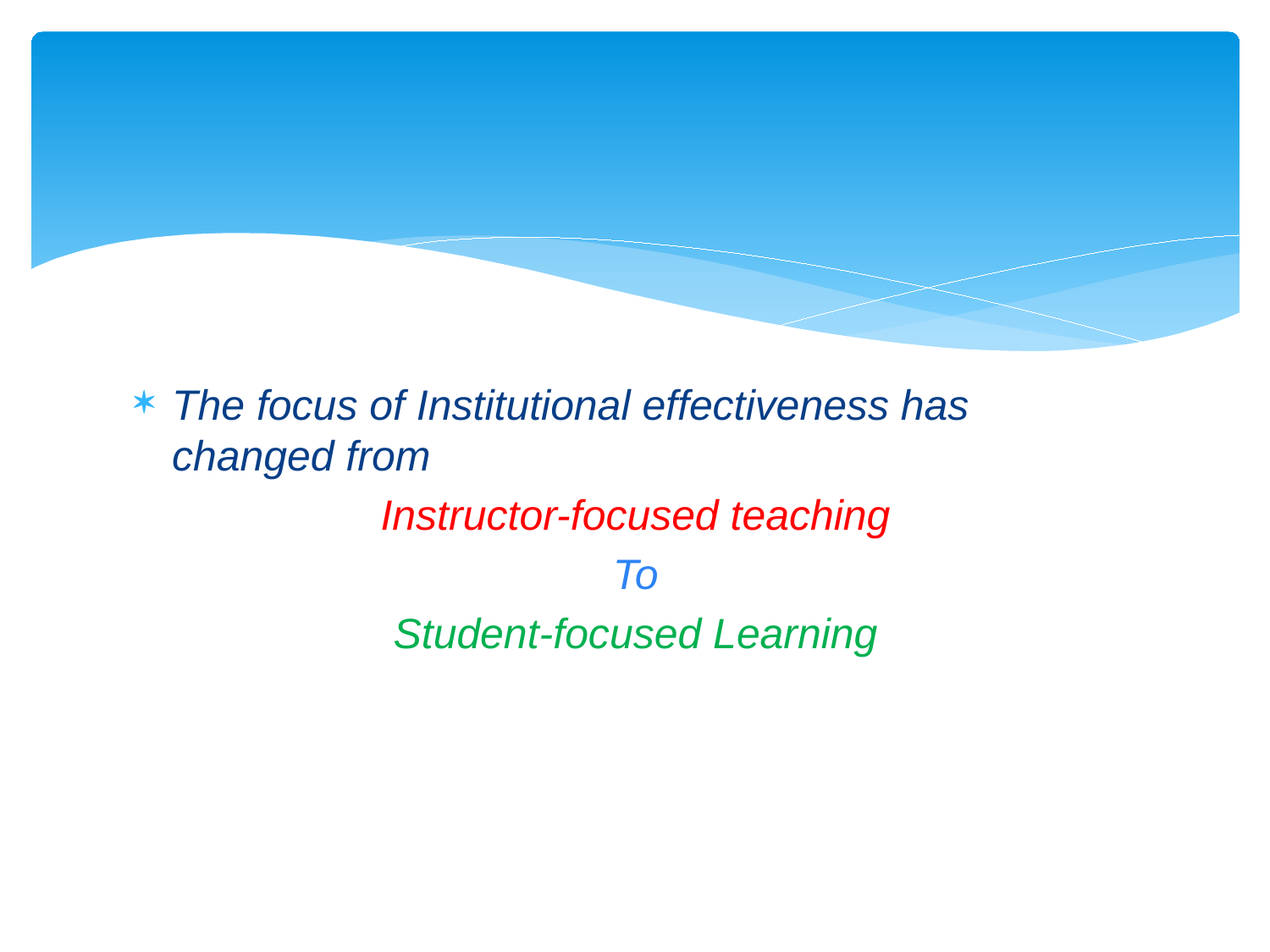

The focus of Institutional effectiveness has changed from
Instructor-focused teaching
To
Student-focused Learning